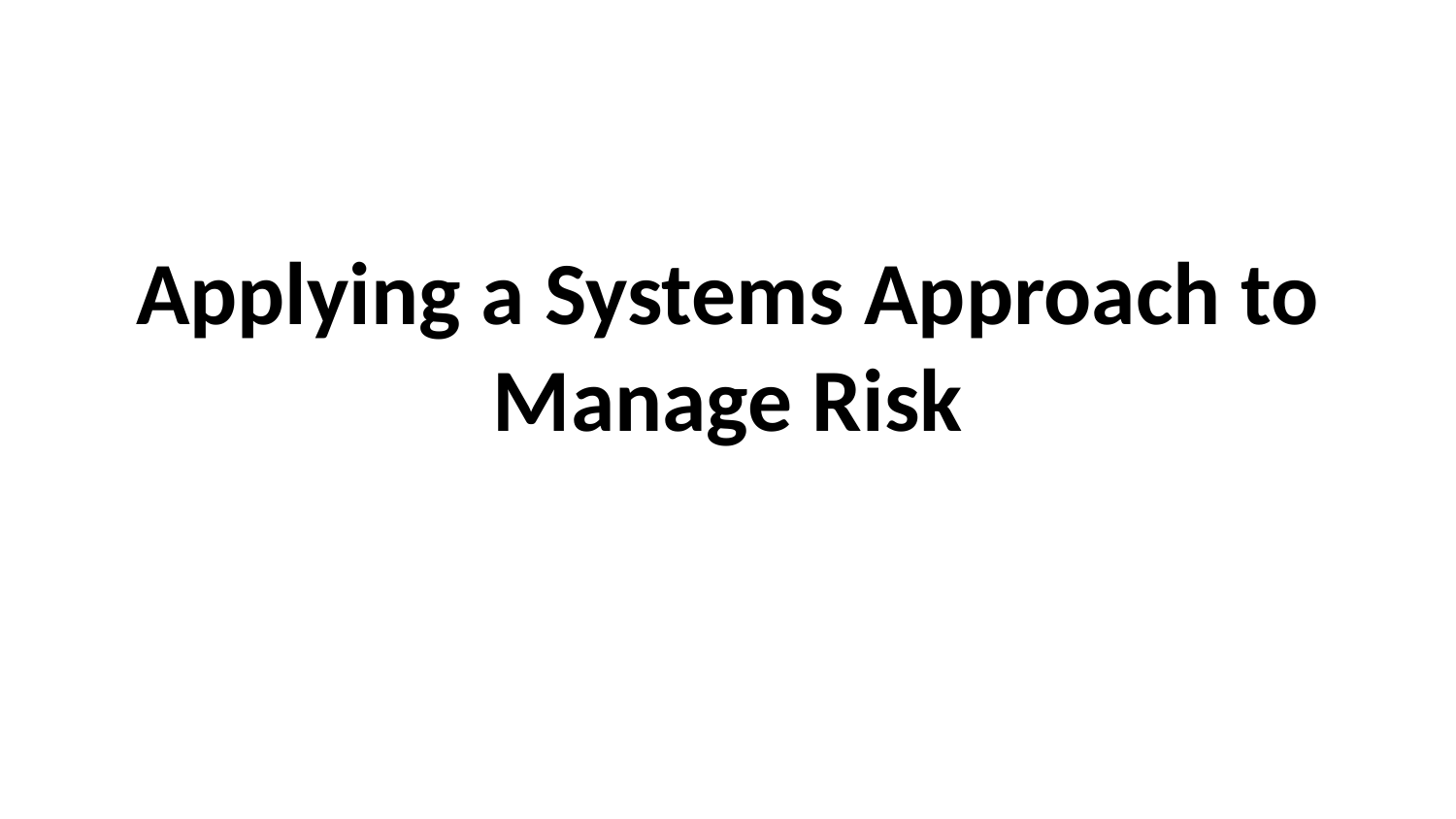

# Applying a Systems Approach to Manage Risk